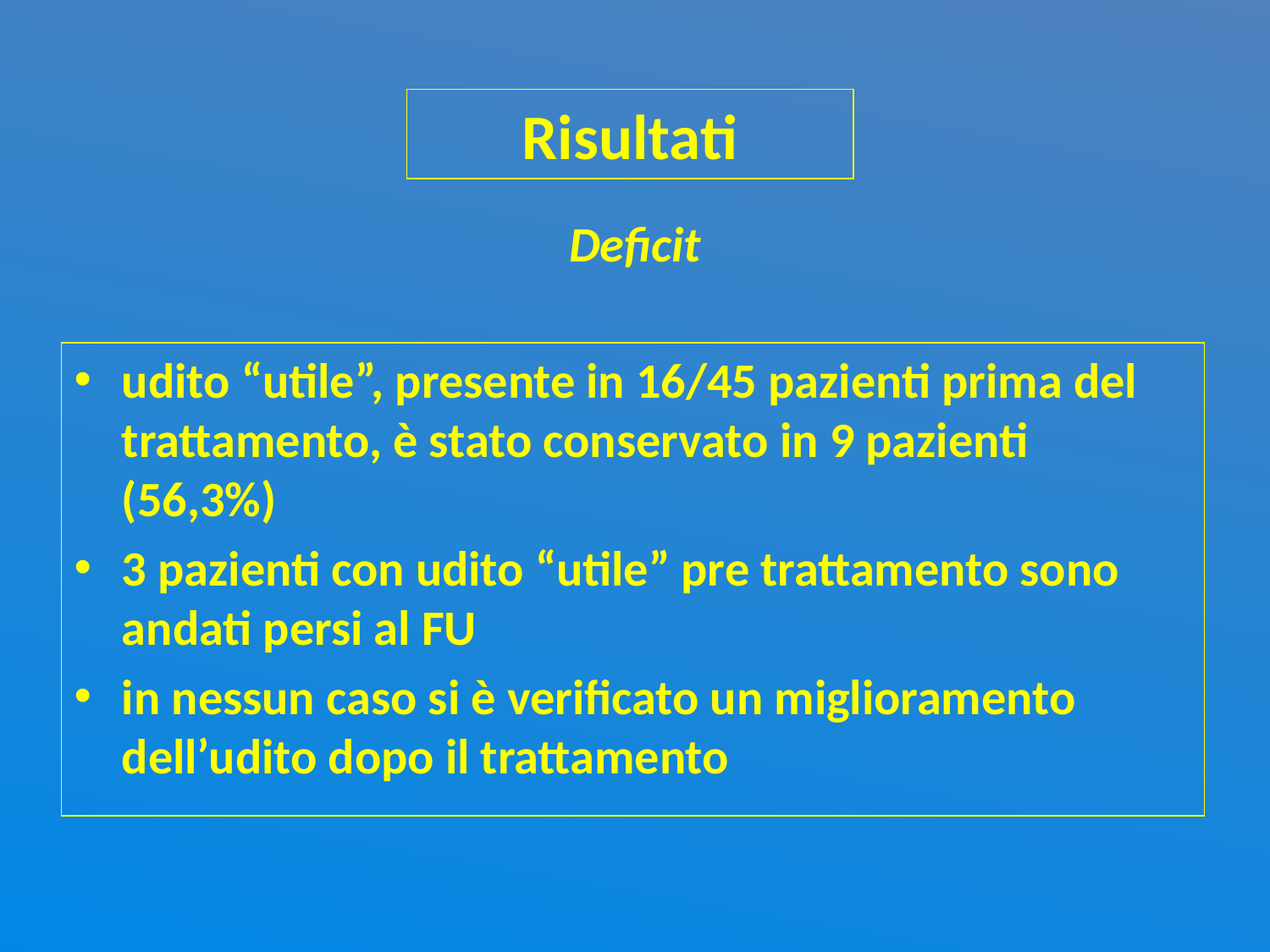

# Risultati
Deficit
udito “utile”, presente in 16/45 pazienti prima del trattamento, è stato conservato in 9 pazienti (56,3%)
3 pazienti con udito “utile” pre trattamento sono andati persi al FU
in nessun caso si è verificato un miglioramento dell’udito dopo il trattamento